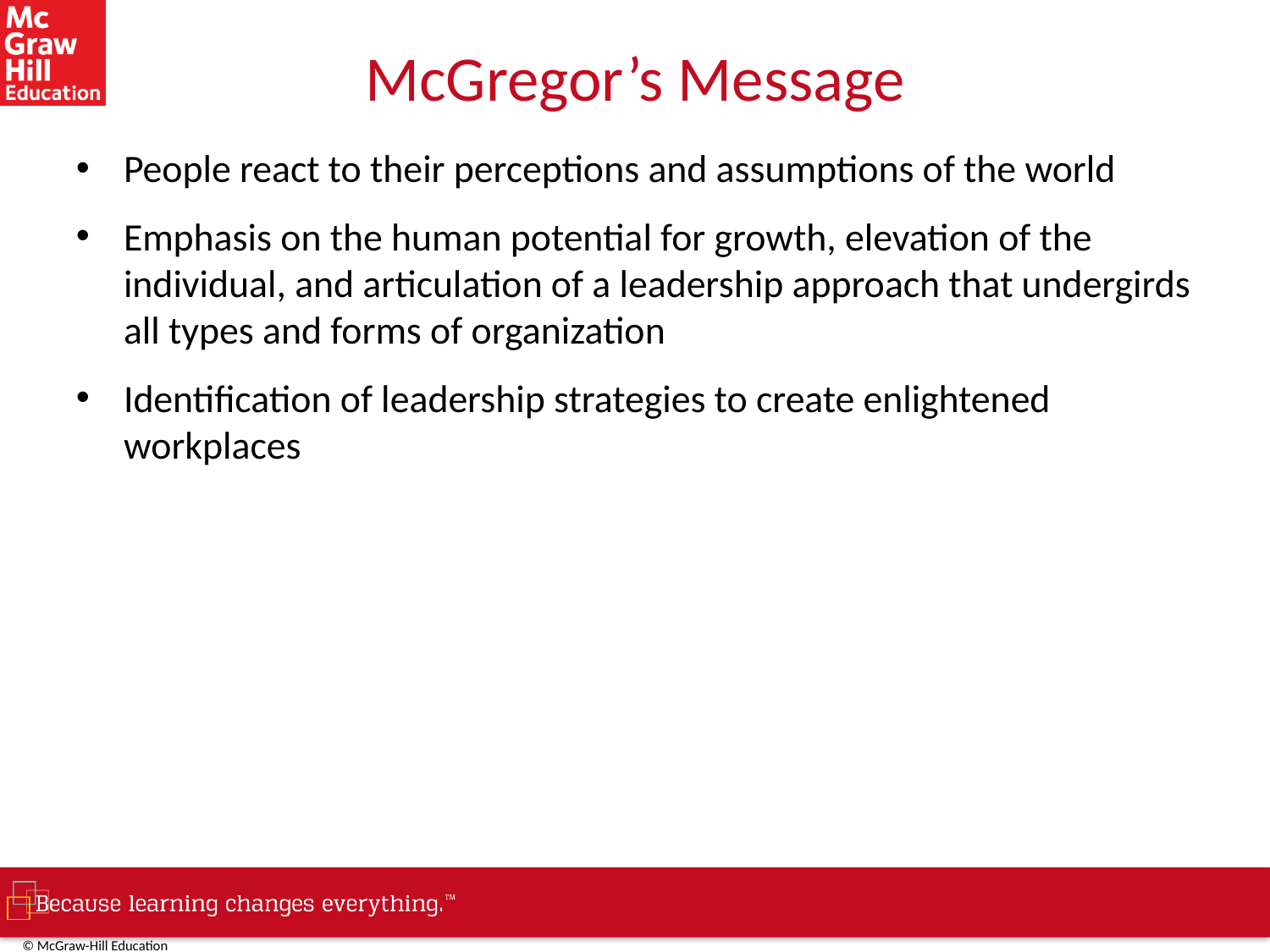

# McGregor’s Message
People react to their perceptions and assumptions of the world
Emphasis on the human potential for growth, elevation of the individual, and articulation of a leadership approach that undergirds all types and forms of organization
Identification of leadership strategies to create enlightened workplaces